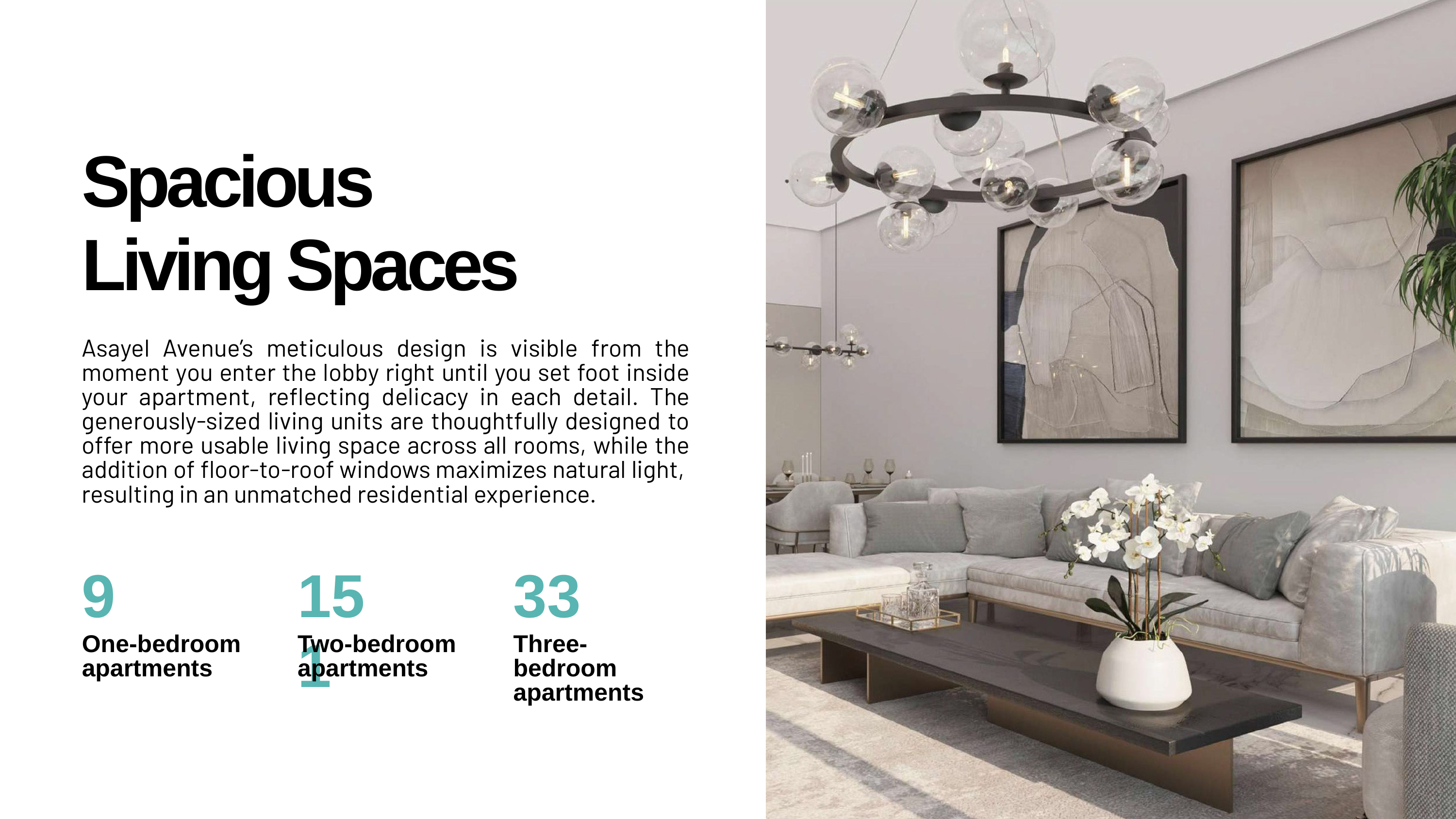

Spacious
Living Spaces
Asayel Avenue’s meticulous design is visible from the moment you enter the lobby right until you set foot inside your apartment, reflecting delicacy in each detail. The generously-sized living units are thoughtfully designed to offer more usable living space across all rooms, while the addition of floor-to-roof windows maximizes natural light,  resulting in an unmatched residential experience.
9
151
33
One-bedroom apartments
Two-bedroom apartments
Three-bedroom apartments